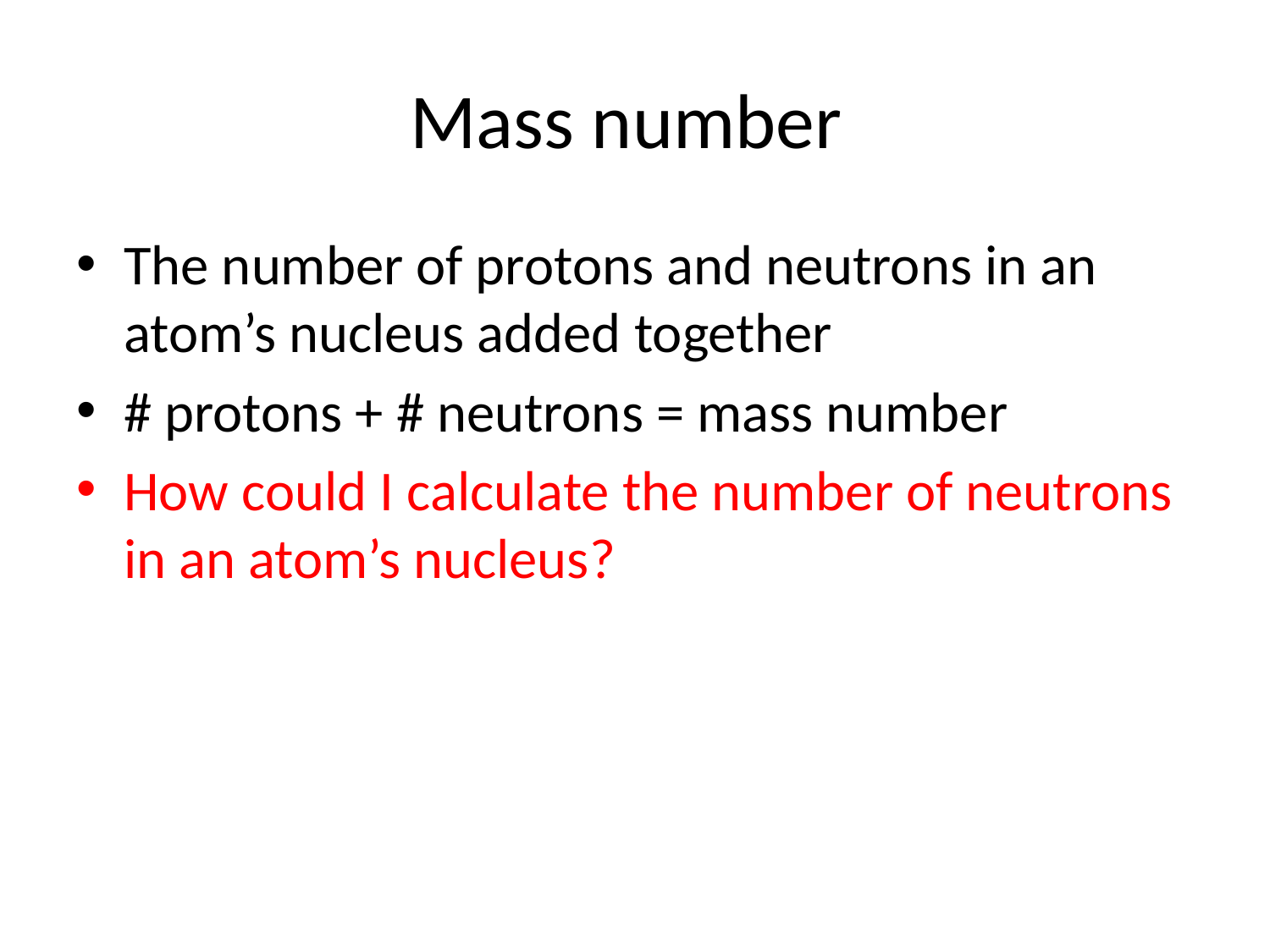

# Mass number
The number of protons and neutrons in an atom’s nucleus added together
# protons + # neutrons = mass number
How could I calculate the number of neutrons in an atom’s nucleus?